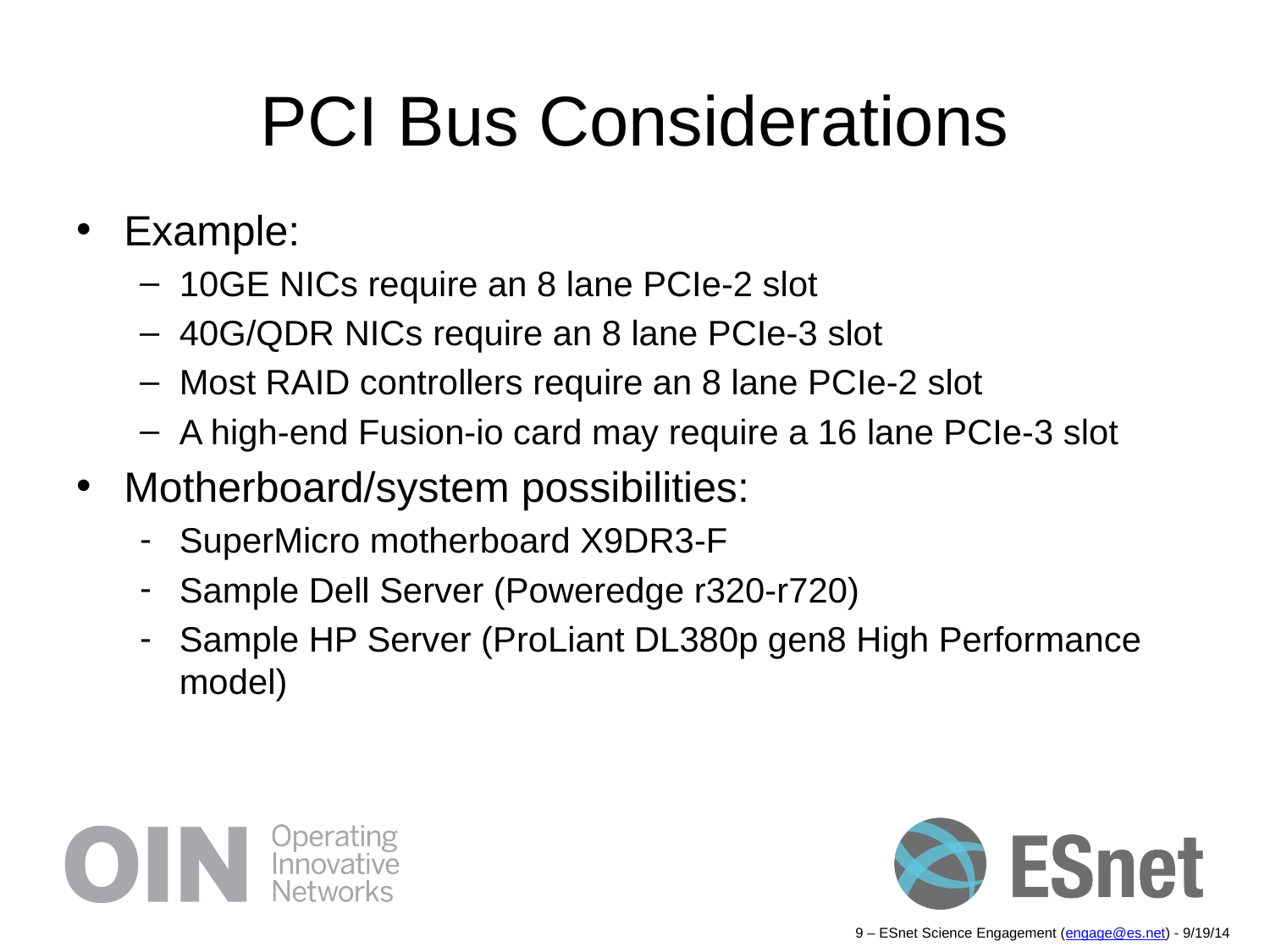

# PCI Bus Considerations
Example:
10GE NICs require an 8 lane PCIe-2 slot
40G/QDR NICs require an 8 lane PCIe-3 slot
Most RAID controllers require an 8 lane PCIe-2 slot
A high-end Fusion-io card may require a 16 lane PCIe-3 slot
Motherboard/system possibilities:
SuperMicro motherboard X9DR3-F
Sample Dell Server (Poweredge r320-r720)
Sample HP Server (ProLiant DL380p gen8 High Performance model)
9 – ESnet Science Engagement (engage@es.net) - 9/19/14